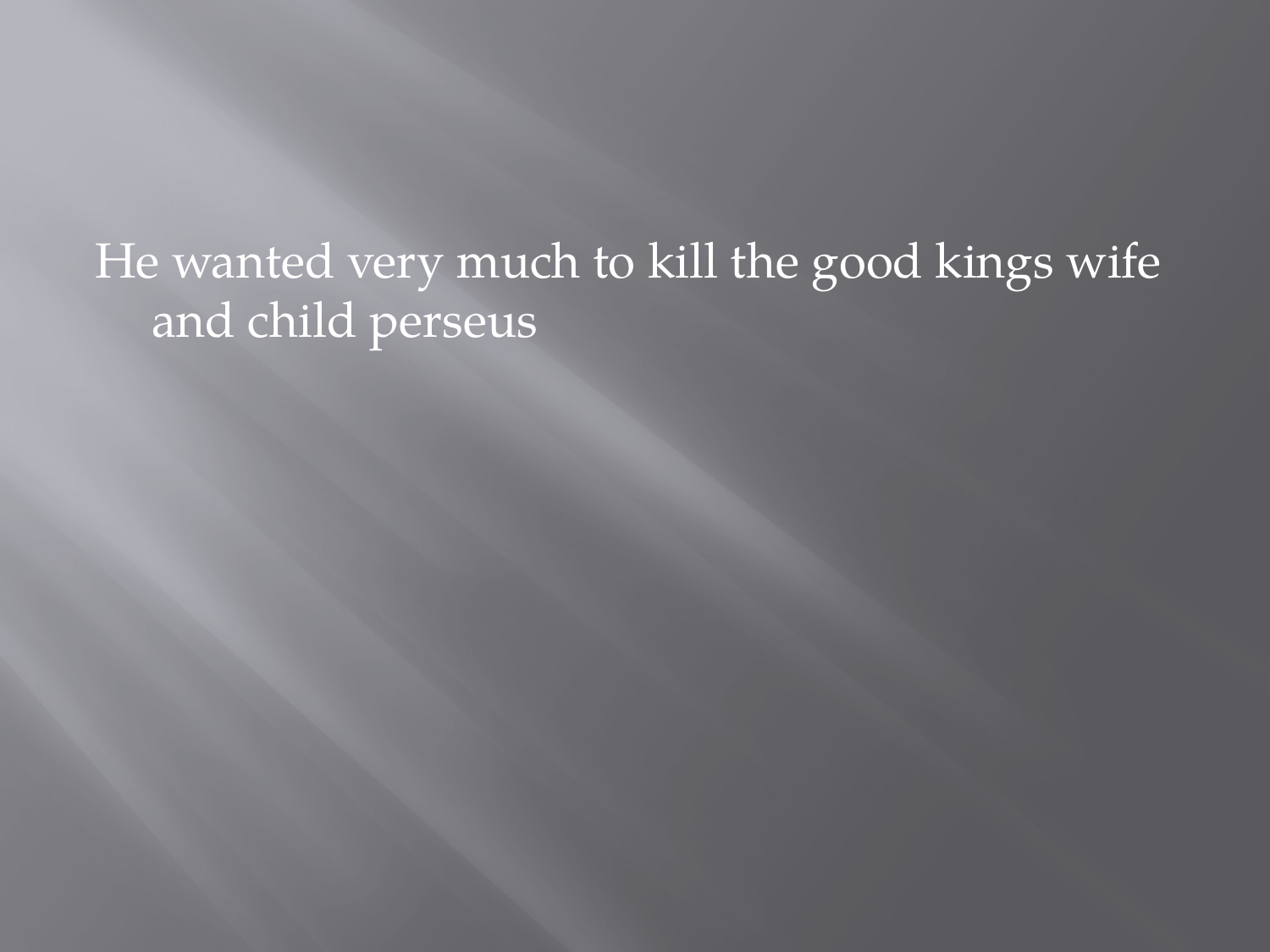

#
He wanted very much to kill the good kings wife and child perseus